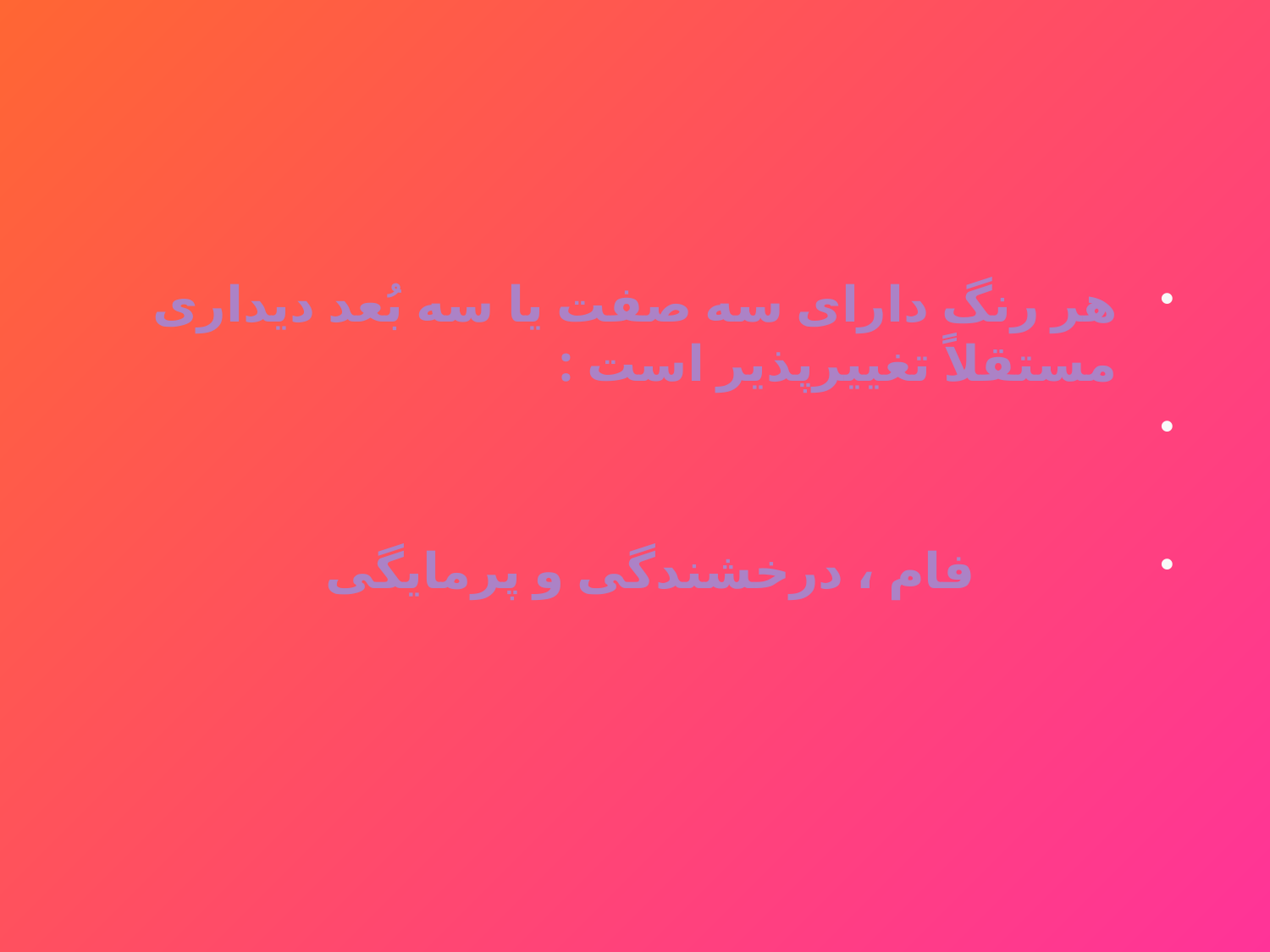

#

هر رنگ دارای سه صفت یا سه بُعد دیداری مستقلاً تغییرپذیر است :

           فام ، درخشندگی و پرمایگی